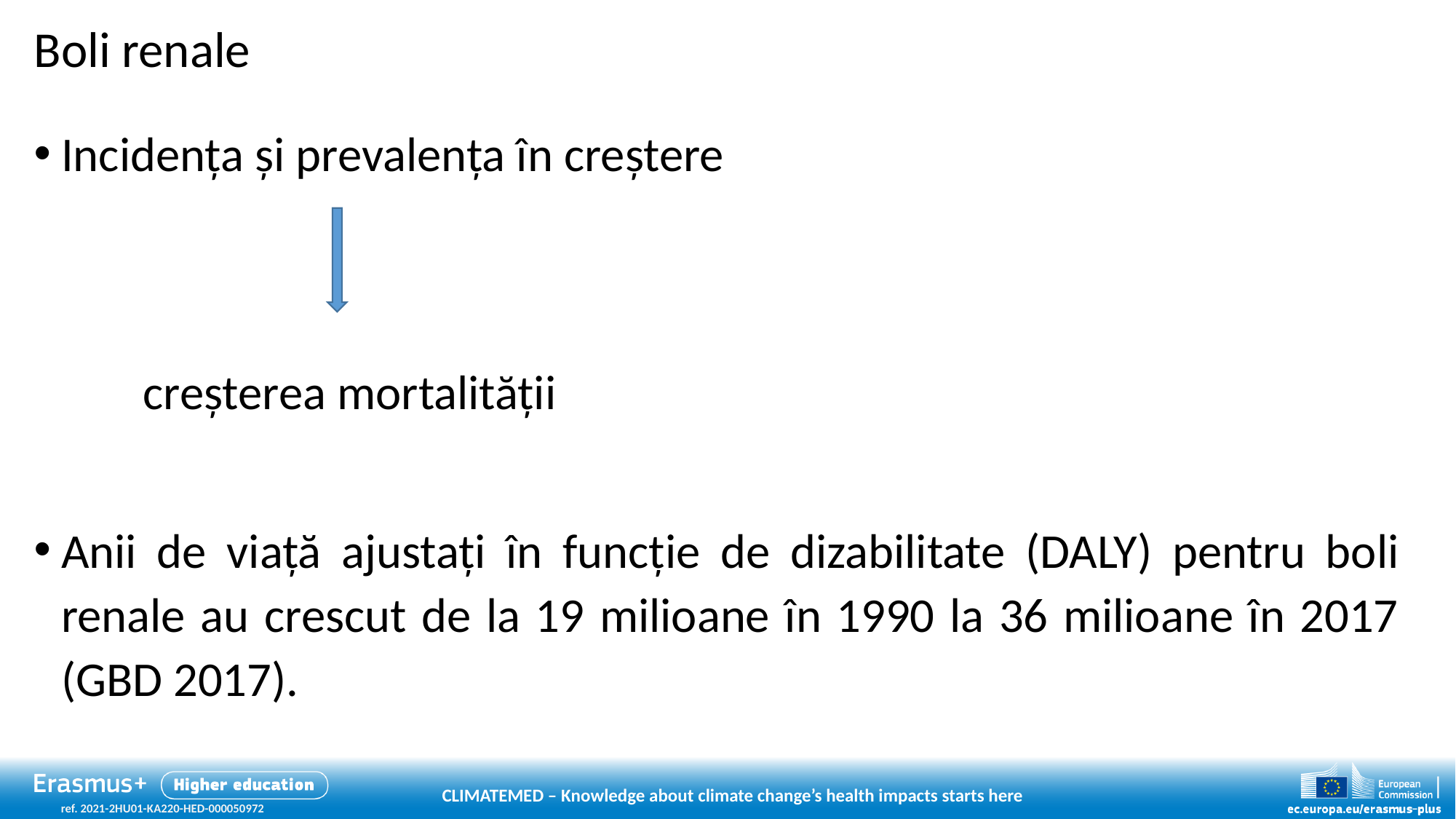

# Boli renale
Incidența și prevalența în creștere

	creșterea mortalității

Anii de viață ajustați în funcție de dizabilitate (DALY) pentru boli renale au crescut de la 19 milioane în 1990 la 36 milioane în 2017 (GBD 2017).